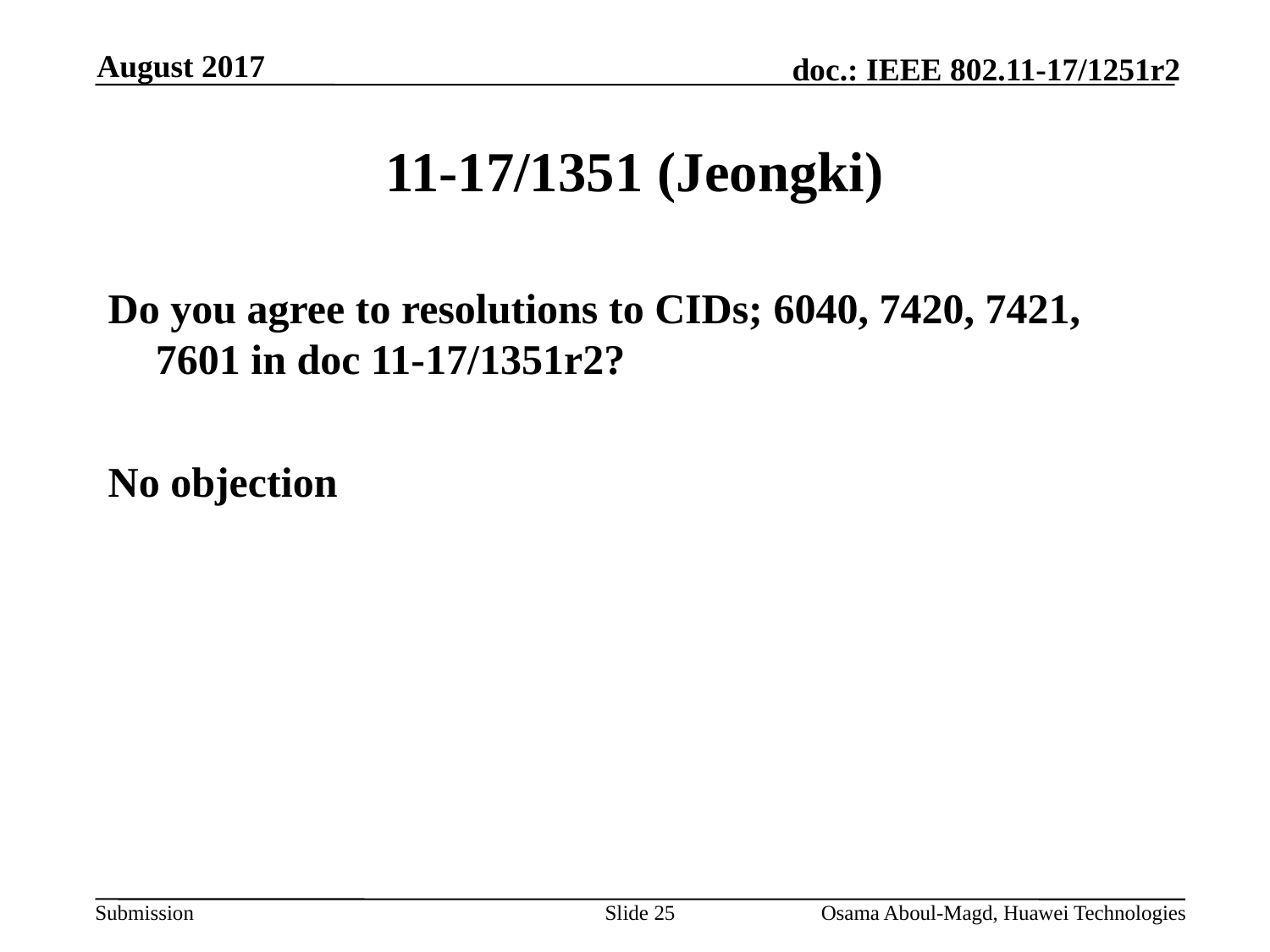

August 2017
# 11-17/1351 (Jeongki)
Do you agree to resolutions to CIDs; 6040, 7420, 7421,  7601 in doc 11-17/1351r2?

No objection
Slide 25
Osama Aboul-Magd, Huawei Technologies